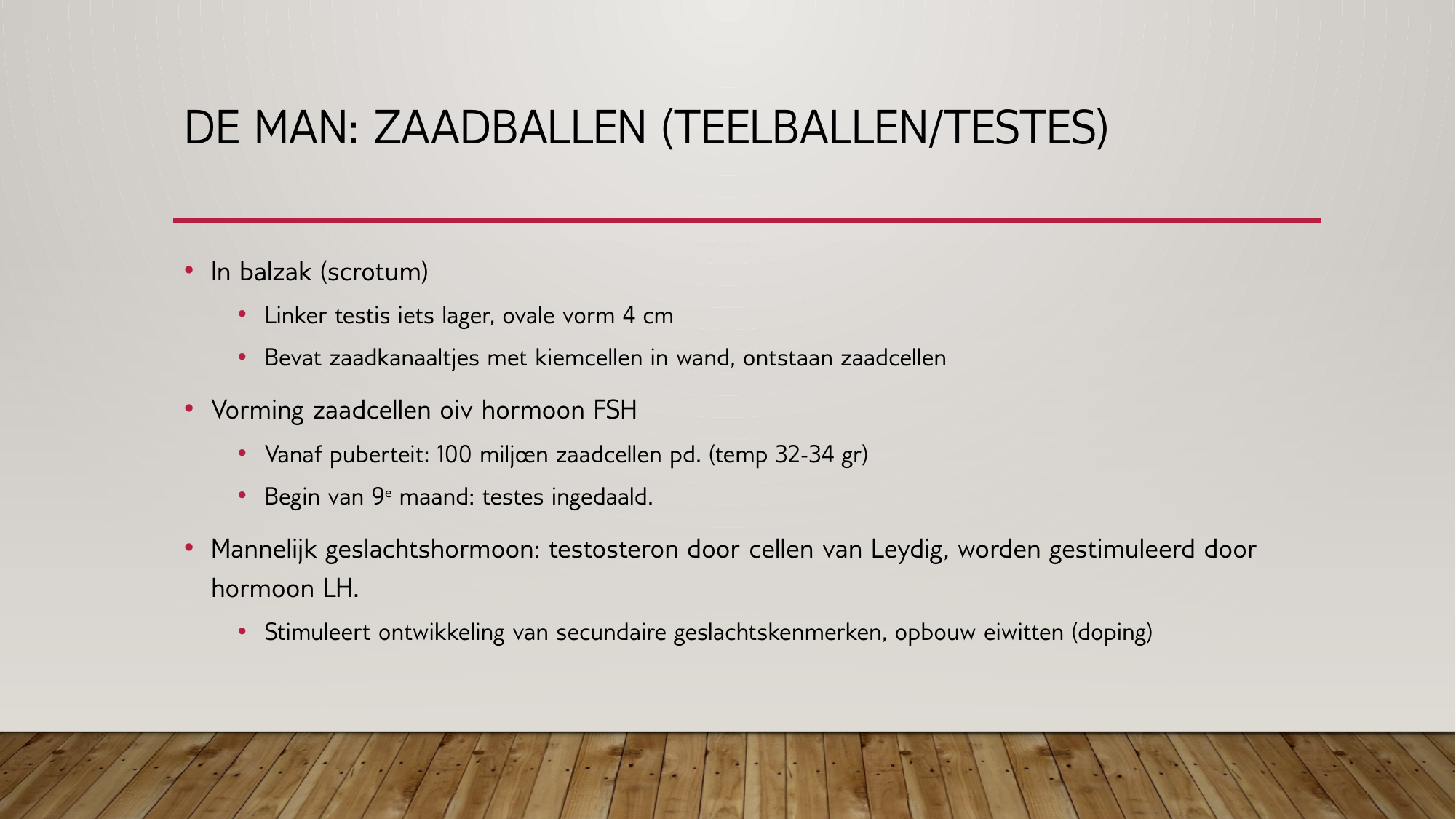

# De man: zaadballen (teelballen/testes)
In balzak (scrotum)
Linker testis iets lager, ovale vorm 4 cm
Bevat zaadkanaaltjes met kiemcellen in wand, ontstaan zaadcellen
Vorming zaadcellen oiv hormoon FSH
Vanaf puberteit: 100 miljoen zaadcellen pd. (temp 32-34 gr)
Begin van 9e maand: testes ingedaald.
Mannelijk geslachtshormoon: testosteron door cellen van Leydig, worden gestimuleerd door hormoon LH.
Stimuleert ontwikkeling van secundaire geslachtskenmerken, opbouw eiwitten (doping)